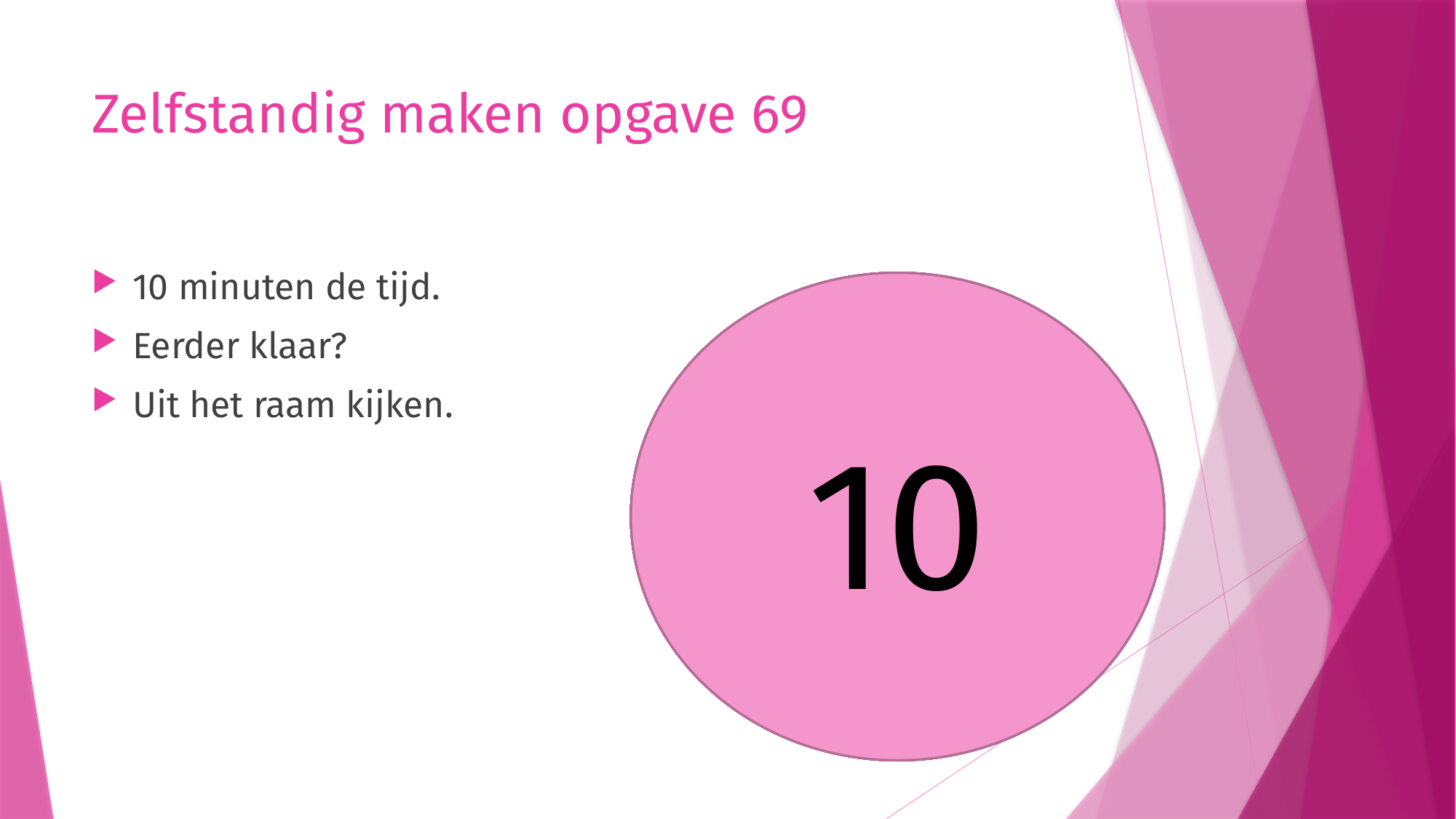

# Zelfstandig maken opgave 69
10 minuten de tijd.
Eerder klaar?
Uit het raam kijken.
10
8
9
5
6
7
4
3
1
2